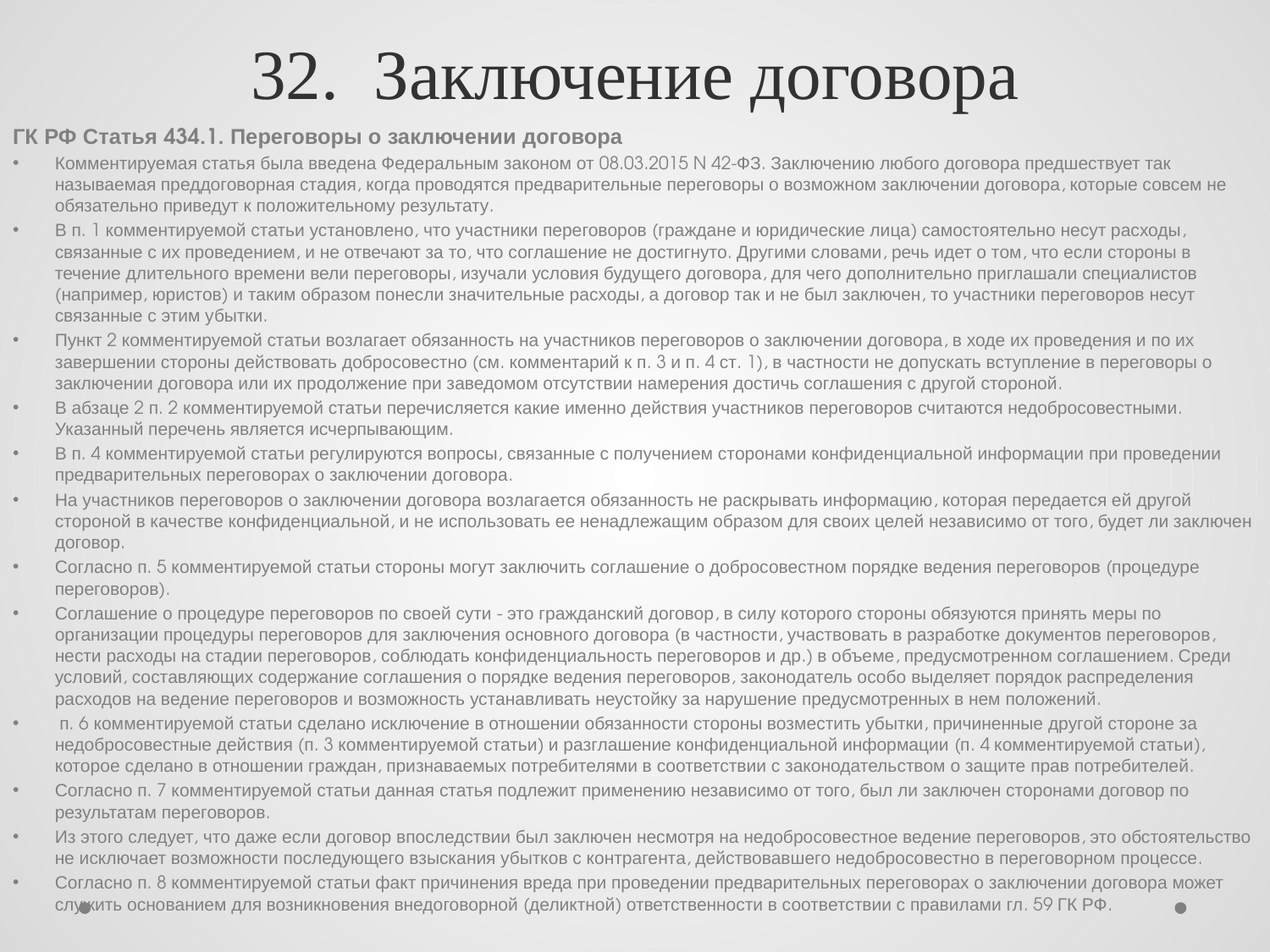

# 32.  Заключение договора
ГК РФ Статья 434.1. Переговоры о заключении договора
Комментируемая статья была введена Федеральным законом от 08.03.2015 N 42-ФЗ. Заключению любого договора предшествует так называемая преддоговорная стадия, когда проводятся предварительные переговоры о возможном заключении договора, которые совсем не обязательно приведут к положительному результату.
В п. 1 комментируемой статьи установлено, что участники переговоров (граждане и юридические лица) самостоятельно несут расходы, связанные с их проведением, и не отвечают за то, что соглашение не достигнуто. Другими словами, речь идет о том, что если стороны в течение длительного времени вели переговоры, изучали условия будущего договора, для чего дополнительно приглашали специалистов (например, юристов) и таким образом понесли значительные расходы, а договор так и не был заключен, то участники переговоров несут связанные с этим убытки.
Пункт 2 комментируемой статьи возлагает обязанность на участников переговоров о заключении договора, в ходе их проведения и по их завершении стороны действовать добросовестно (см. комментарий к п. 3 и п. 4 ст. 1), в частности не допускать вступление в переговоры о заключении договора или их продолжение при заведомом отсутствии намерения достичь соглашения с другой стороной.
В абзаце 2 п. 2 комментируемой статьи перечисляется какие именно действия участников переговоров считаются недобросовестными. Указанный перечень является исчерпывающим.
В п. 4 комментируемой статьи регулируются вопросы, связанные с получением сторонами конфиденциальной информации при проведении предварительных переговорах о заключении договора.
На участников переговоров о заключении договора возлагается обязанность не раскрывать информацию, которая передается ей другой стороной в качестве конфиденциальной, и не использовать ее ненадлежащим образом для своих целей независимо от того, будет ли заключен договор.
Согласно п. 5 комментируемой статьи стороны могут заключить соглашение о добросовестном порядке ведения переговоров (процедуре переговоров).
Соглашение о процедуре переговоров по своей сути - это гражданский договор, в силу которого стороны обязуются принять меры по организации процедуры переговоров для заключения основного договора (в частности, участвовать в разработке документов переговоров, нести расходы на стадии переговоров, соблюдать конфиденциальность переговоров и др.) в объеме, предусмотренном соглашением. Среди условий, составляющих содержание соглашения о порядке ведения переговоров, законодатель особо выделяет порядок распределения расходов на ведение переговоров и возможность устанавливать неустойку за нарушение предусмотренных в нем положений.
 п. 6 комментируемой статьи сделано исключение в отношении обязанности стороны возместить убытки, причиненные другой стороне за недобросовестные действия (п. 3 комментируемой статьи) и разглашение конфиденциальной информации (п. 4 комментируемой статьи), которое сделано в отношении граждан, признаваемых потребителями в соответствии с законодательством о защите прав потребителей.
Согласно п. 7 комментируемой статьи данная статья подлежит применению независимо от того, был ли заключен сторонами договор по результатам переговоров.
Из этого следует, что даже если договор впоследствии был заключен несмотря на недобросовестное ведение переговоров, это обстоятельство не исключает возможности последующего взыскания убытков с контрагента, действовавшего недобросовестно в переговорном процессе.
Согласно п. 8 комментируемой статьи факт причинения вреда при проведении предварительных переговорах о заключении договора может служить основанием для возникновения внедоговорной (деликтной) ответственности в соответствии с правилами гл. 59 ГК РФ.